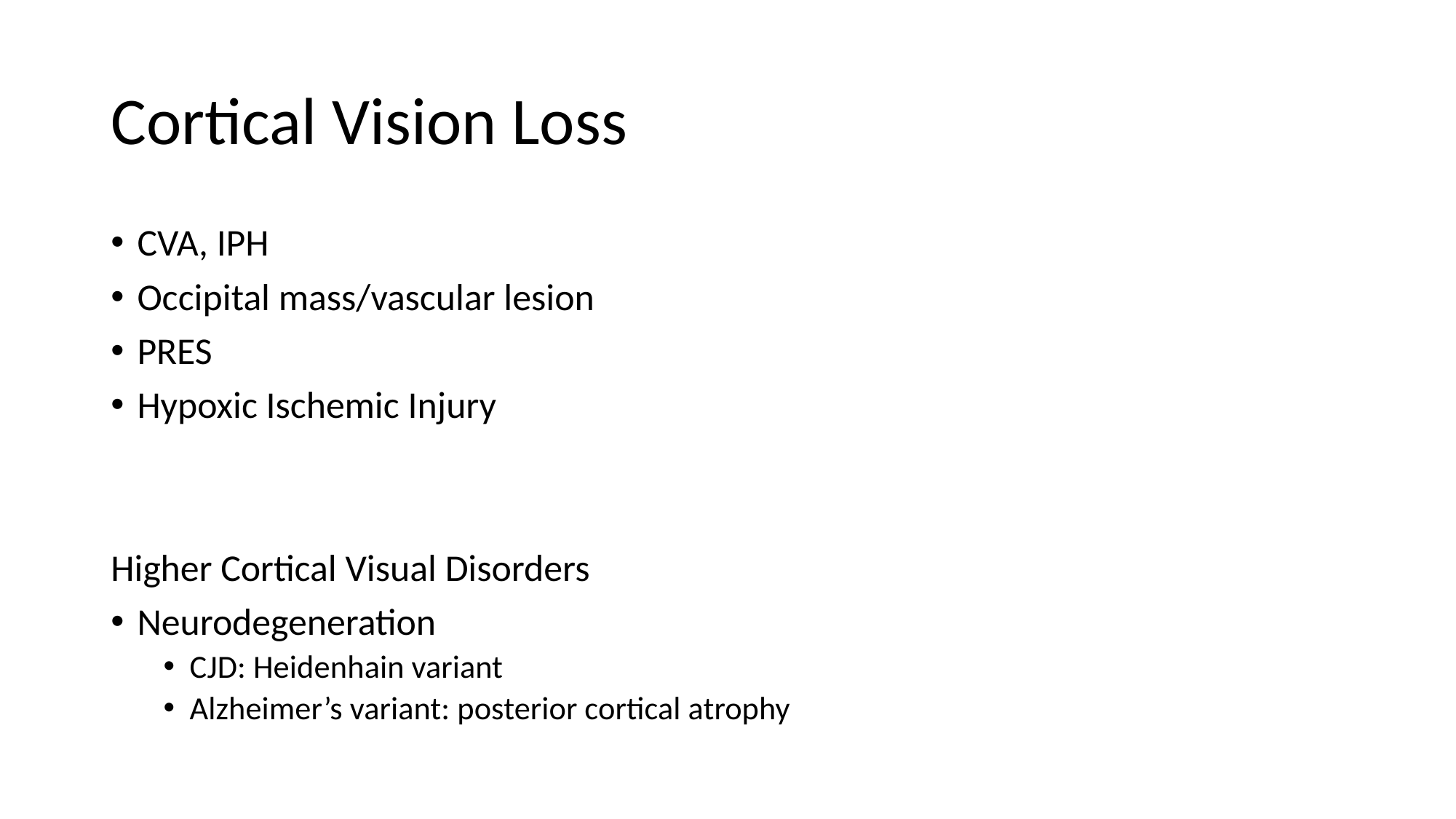

# Cortical Vision Loss
CVA, IPH
Occipital mass/vascular lesion
PRES
Hypoxic Ischemic Injury

Higher Cortical Visual Disorders
Neurodegeneration
CJD: Heidenhain variant
Alzheimer’s variant: posterior cortical atrophy